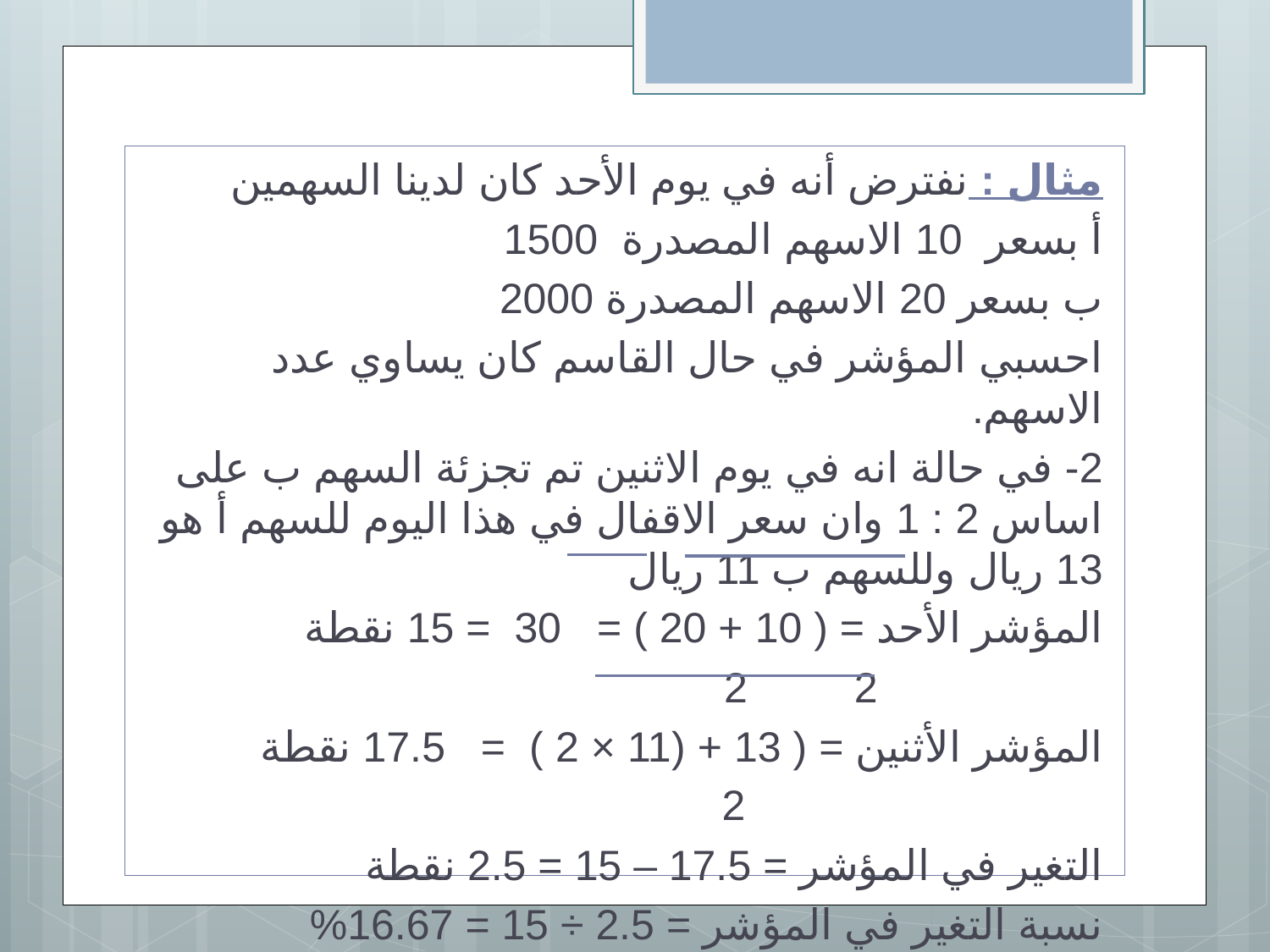

مثال : نفترض أنه في يوم الأحد كان لدينا السهمين
أ بسعر  10 الاسهم المصدرة  1500
ب بسعر 20 الاسهم المصدرة 2000
احسبي المؤشر في حال القاسم كان يساوي عدد الاسهم.
2- في حالة انه في يوم الاثنين تم تجزئة السهم ب على اساس 2 : 1 وان سعر الاقفال في هذا اليوم للسهم أ هو 13 ريال وللسهم ب 11 ريال
المؤشر الأحد = ( 10 + 20 ) =   30  = 15 نقطة
               	    2         	2
المؤشر الأثنين = ( 13 + (11 × 2 )  =   17.5 نقطة
			2
التغير في المؤشر = 17.5 – 15 = 2.5 نقطة
نسبة التغير في المؤشر = 2.5 ÷ 15 = 16.67%